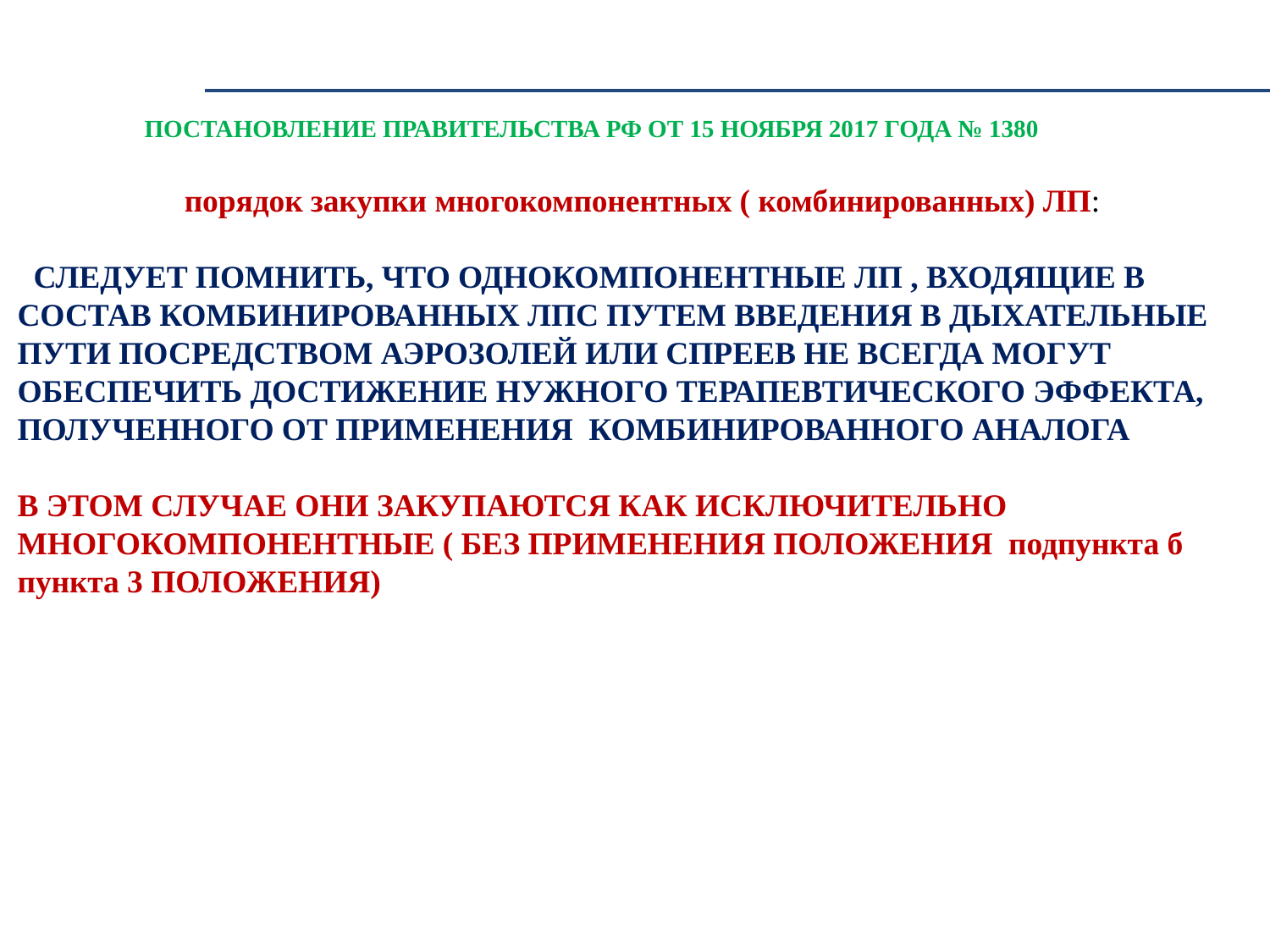

ПОСТАНОВЛЕНИЕ ПРАВИТЕЛЬСТВА РФ ОТ 15 НОЯБРЯ 2017 ГОДА № 1380

                     порядок закупки многокомпонентных ( комбинированных) ЛП:

  СЛЕДУЕТ ПОМНИТЬ, ЧТО ОДНОКОМПОНЕНТНЫЕ ЛП , ВХОДЯЩИЕ В СОСТАВ КОМБИНИРОВАННЫХ ЛПС ПУТЕМ ВВЕДЕНИЯ В ДЫХАТЕЛЬНЫЕ ПУТИ ПОСРЕДСТВОМ АЭРОЗОЛЕЙ ИЛИ СПРЕЕВ НЕ ВСЕГДА МОГУТ ОБЕСПЕЧИТЬ ДОСТИЖЕНИЕ НУЖНОГО ТЕРАПЕВТИЧЕСКОГО ЭФФЕКТА, ПОЛУЧЕННОГО ОТ ПРИМЕНЕНИЯ  КОМБИНИРОВАННОГО АНАЛОГА

В ЭТОМ СЛУЧАЕ ОНИ ЗАКУПАЮТСЯ КАК ИСКЛЮЧИТЕЛЬНО МНОГОКОМПОНЕНТНЫЕ ( БЕЗ ПРИМЕНЕНИЯ ПОЛОЖЕНИЯ  подпункта б пункта 3 ПОЛОЖЕНИЯ)